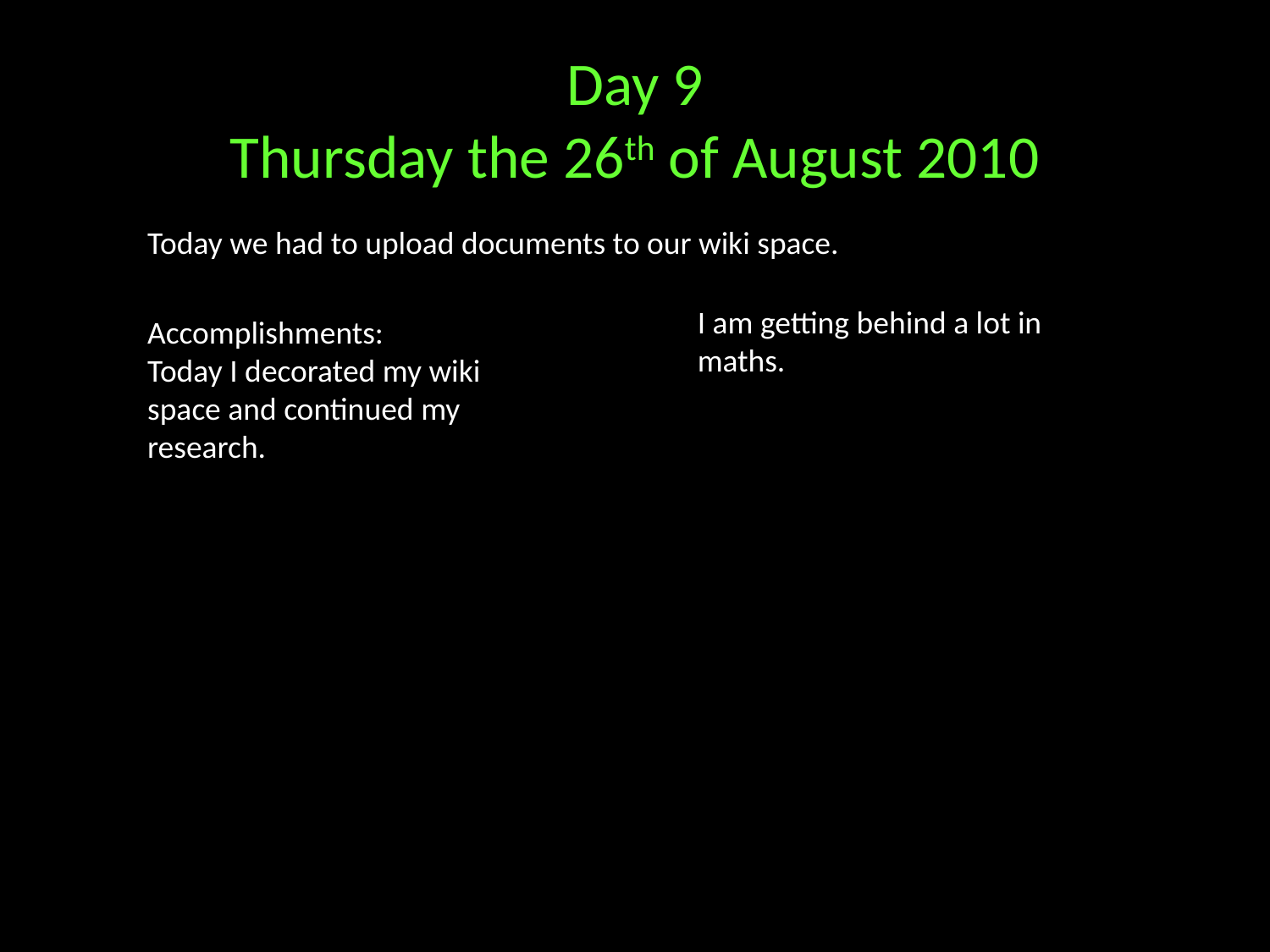

# Day 9 Thursday the 26th of August 2010
Today we had to upload documents to our wiki space.
I am getting behind a lot in maths.
Accomplishments:
Today I decorated my wiki space and continued my research.